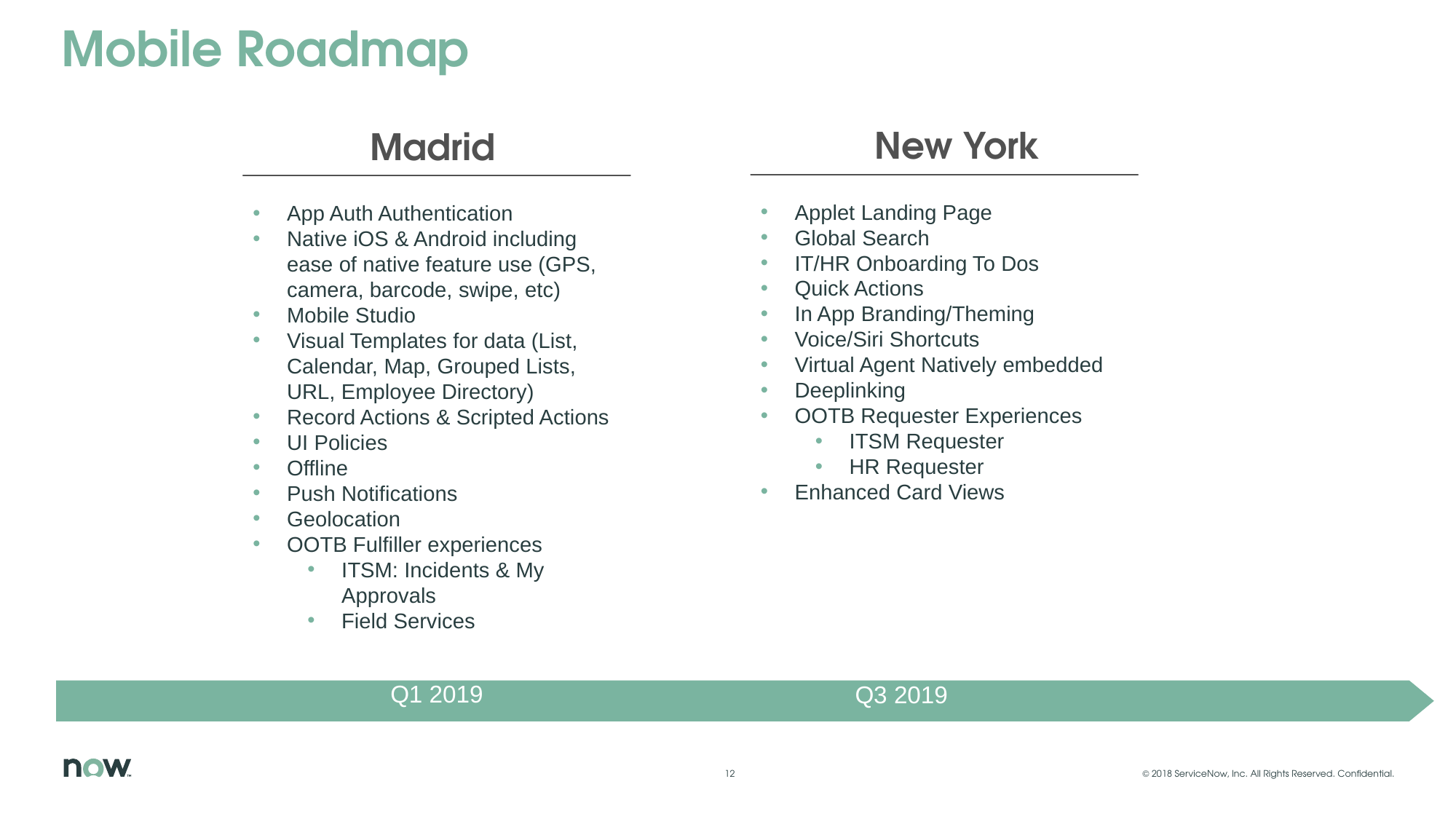

# Mobile Roadmap
Virtual Agent Roadmap
New York

Applet Landing Page
Global Search
IT/HR Onboarding To Dos
Quick Actions
In App Branding/Theming
Voice/Siri Shortcuts
Virtual Agent Natively embedded
Deeplinking
OOTB Requester Experiences
ITSM Requester
HR Requester
Enhanced Card Views

Madrid

App Auth Authentication
Native iOS & Android including ease of native feature use (GPS, camera, barcode, swipe, etc)
Mobile Studio
Visual Templates for data (List, Calendar, Map, Grouped Lists, URL, Employee Directory)
Record Actions & Scripted Actions
UI Policies
Offline
Push Notifications
Geolocation
OOTB Fulfiller experiences
ITSM: Incidents & My Approvals
Field Services

Q1 2019
Q3 2019